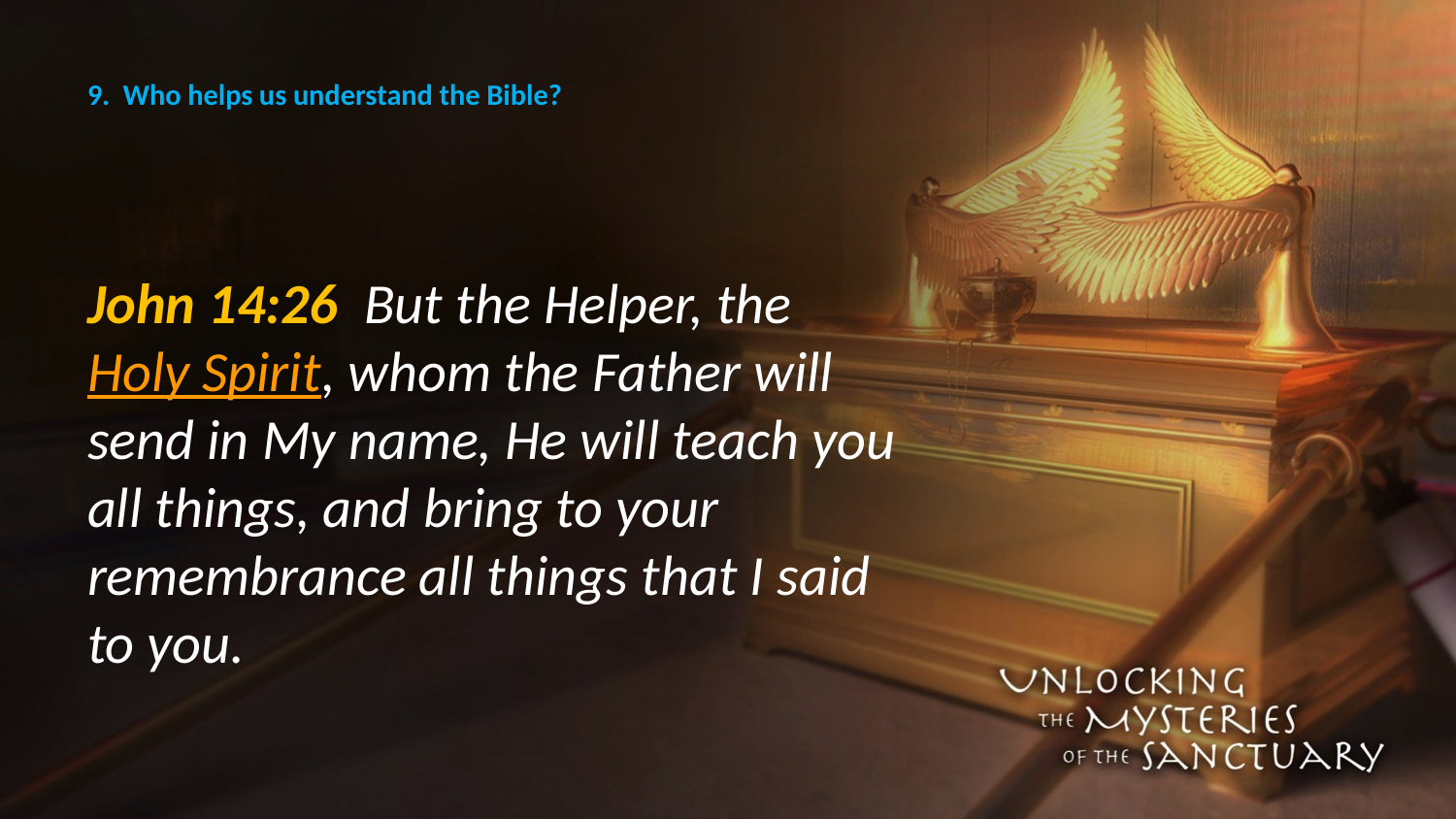

# 9.  Who helps us understand the Bible?

John 14:26  But the Helper, the Holy Spirit, whom the Father will send in My name, He will teach you all things, and bring to your remembrance all things that I said to you.